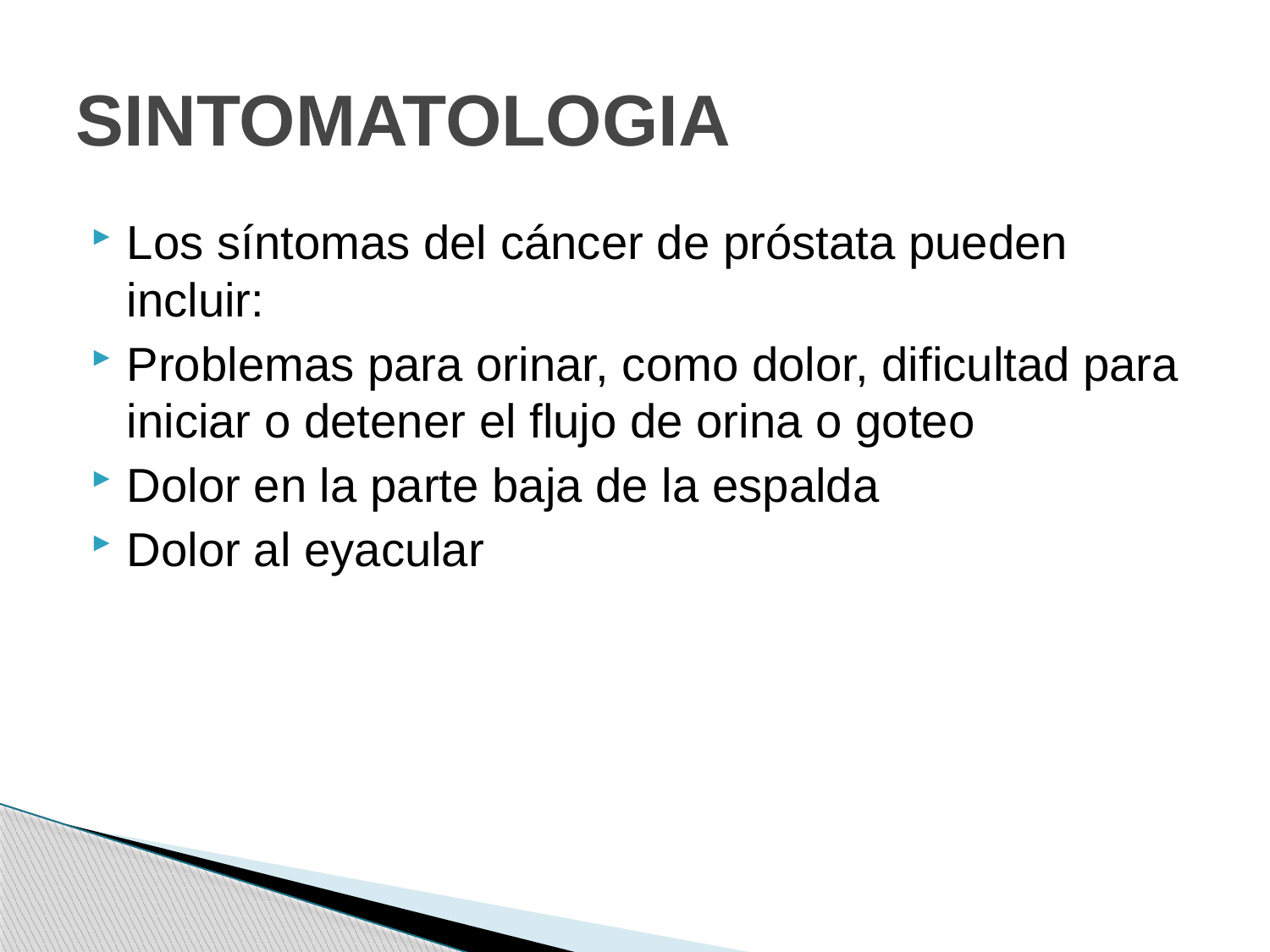

# SINTOMATOLOGIA
Los síntomas del cáncer de próstata pueden incluir:
Problemas para orinar, como dolor, dificultad para iniciar o detener el flujo de orina o goteo
Dolor en la parte baja de la espalda
Dolor al eyacular